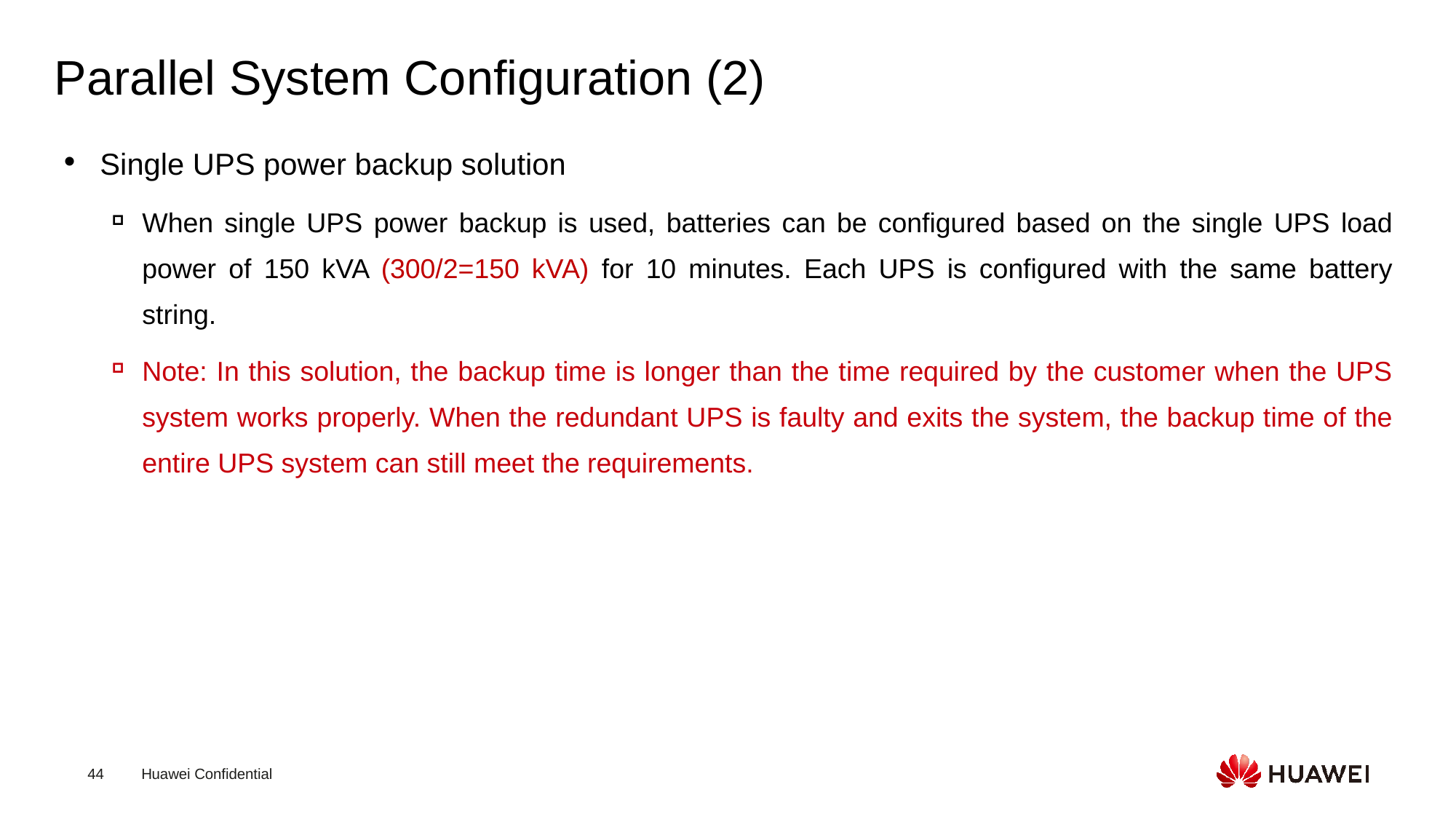

# Parallel System Configuration (2)
Single UPS power backup solution
When single UPS power backup is used, batteries can be configured based on the single UPS load power of 150 kVA (300/2=150 kVA) for 10 minutes. Each UPS is configured with the same battery string.
Note: In this solution, the backup time is longer than the time required by the customer when the UPS system works properly. When the redundant UPS is faulty and exits the system, the backup time of the entire UPS system can still meet the requirements.